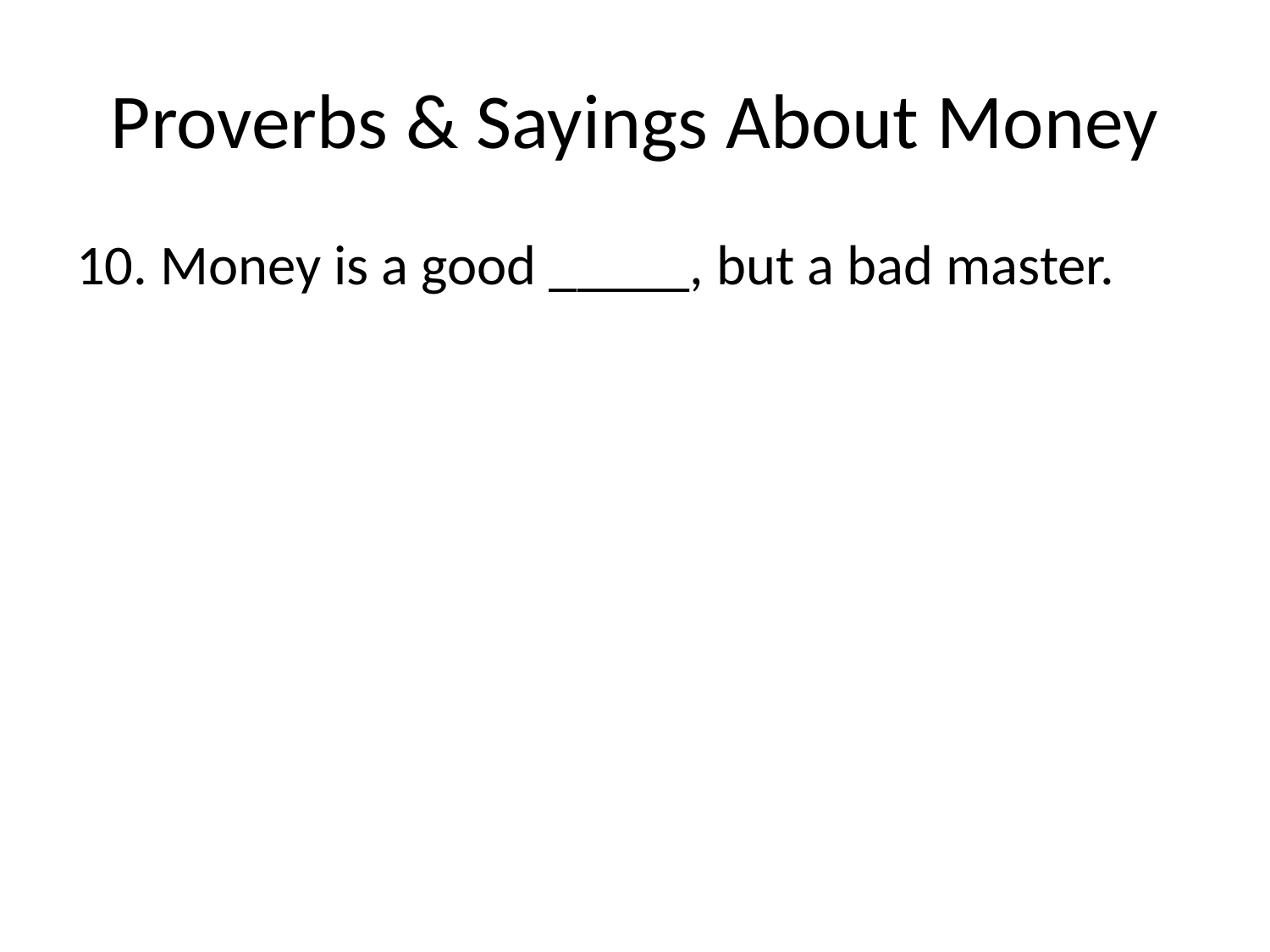

# Proverbs & Sayings About Money
10. Money is a good _____, but a bad master.